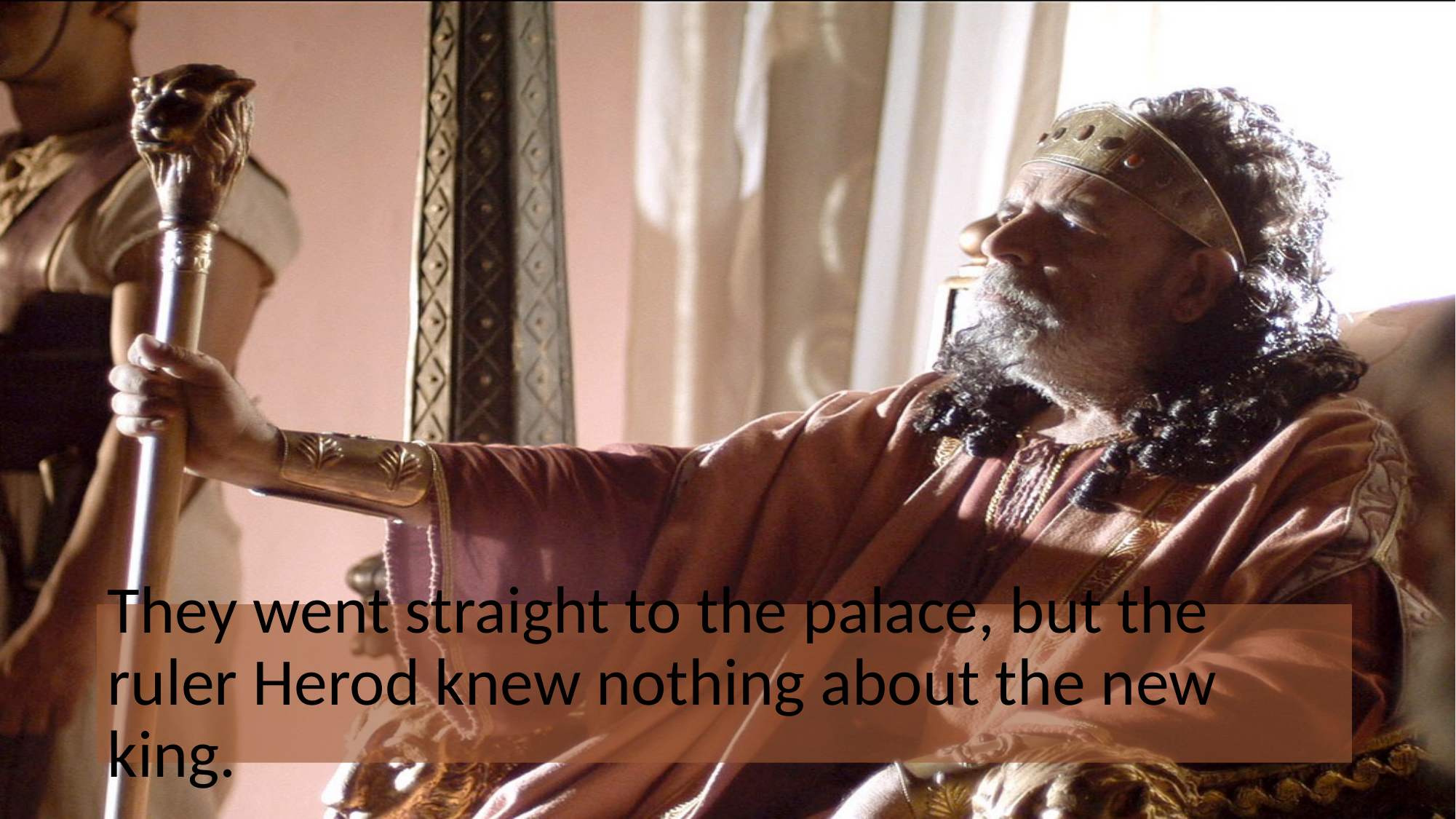

# They went straight to the palace, but the ruler Herod knew nothing about the new king.